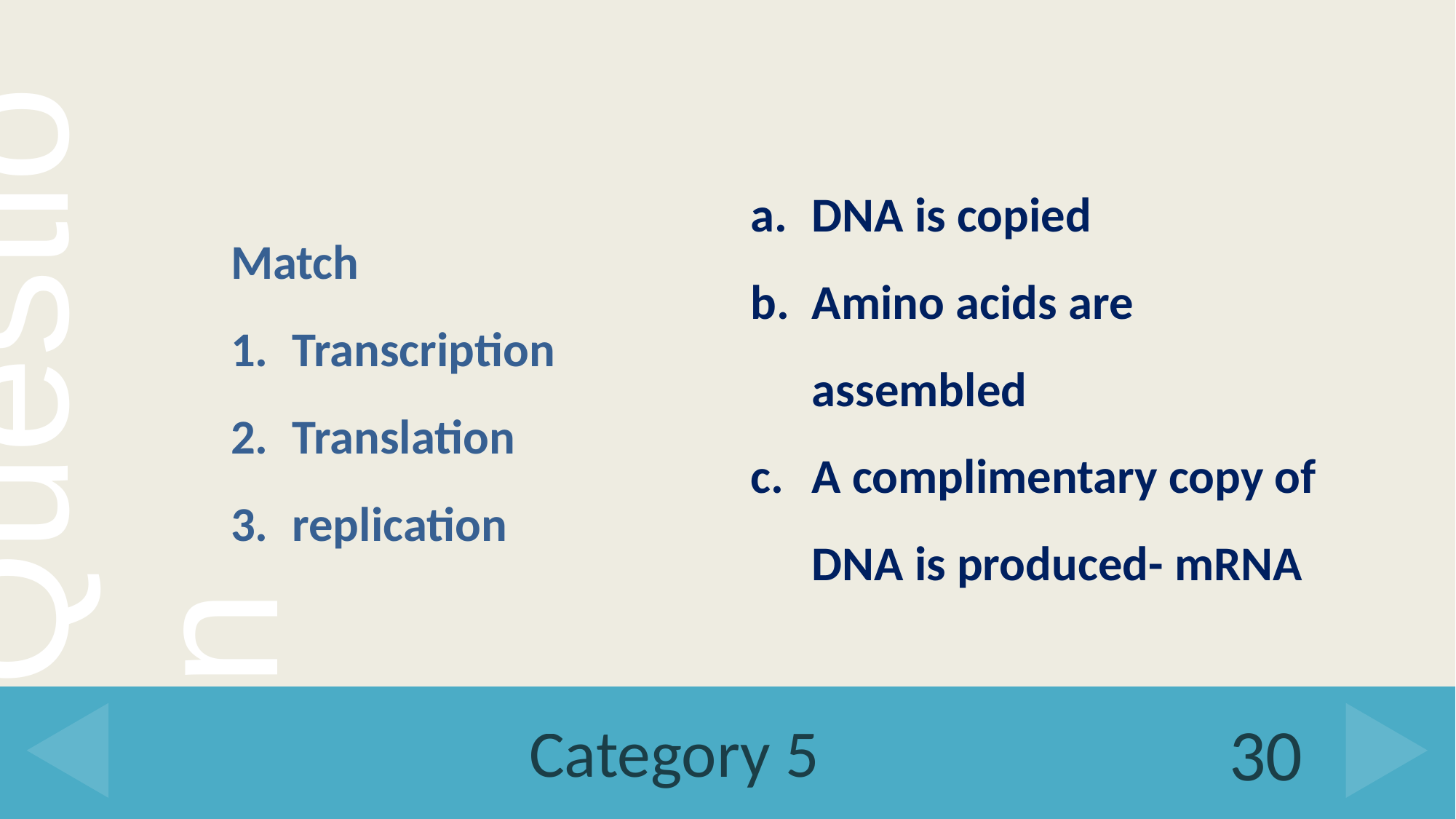

Match
Transcription
Translation
replication
DNA is copied
Amino acids are assembled
A complimentary copy of DNA is produced- mRNA
# Category 5
30